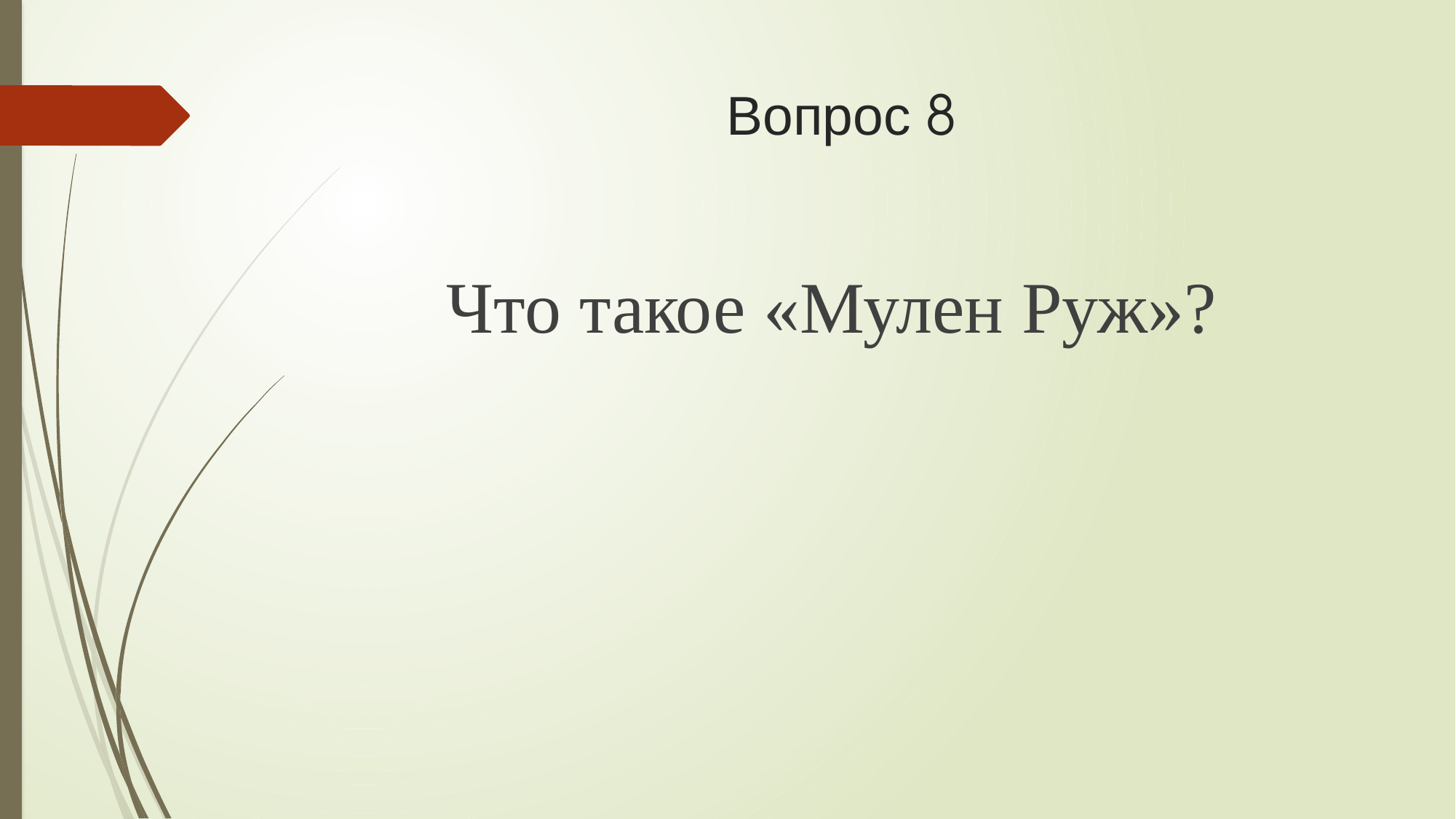

# Вопрос 8
Что такое «Мулен Руж»?